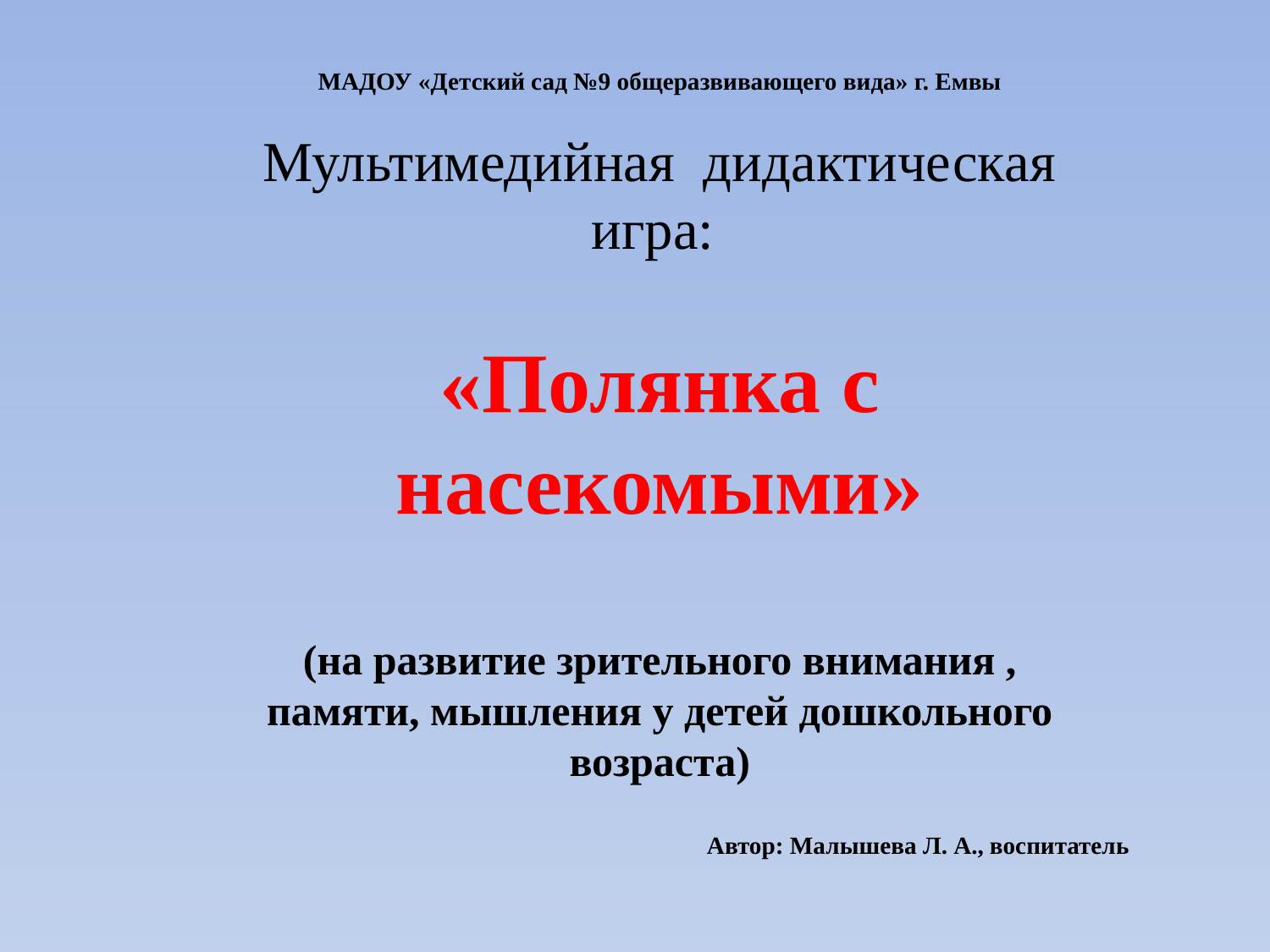

МАДОУ «Детский сад №9 общеразвивающего вида» г. Емвы
Мультимедийная  дидактическая игра:

«Полянка с насекомыми»

(на развитие зрительного внимания , памяти, мышления у детей дошкольного возраста)
Автор: Малышева Л. А., воспитатель